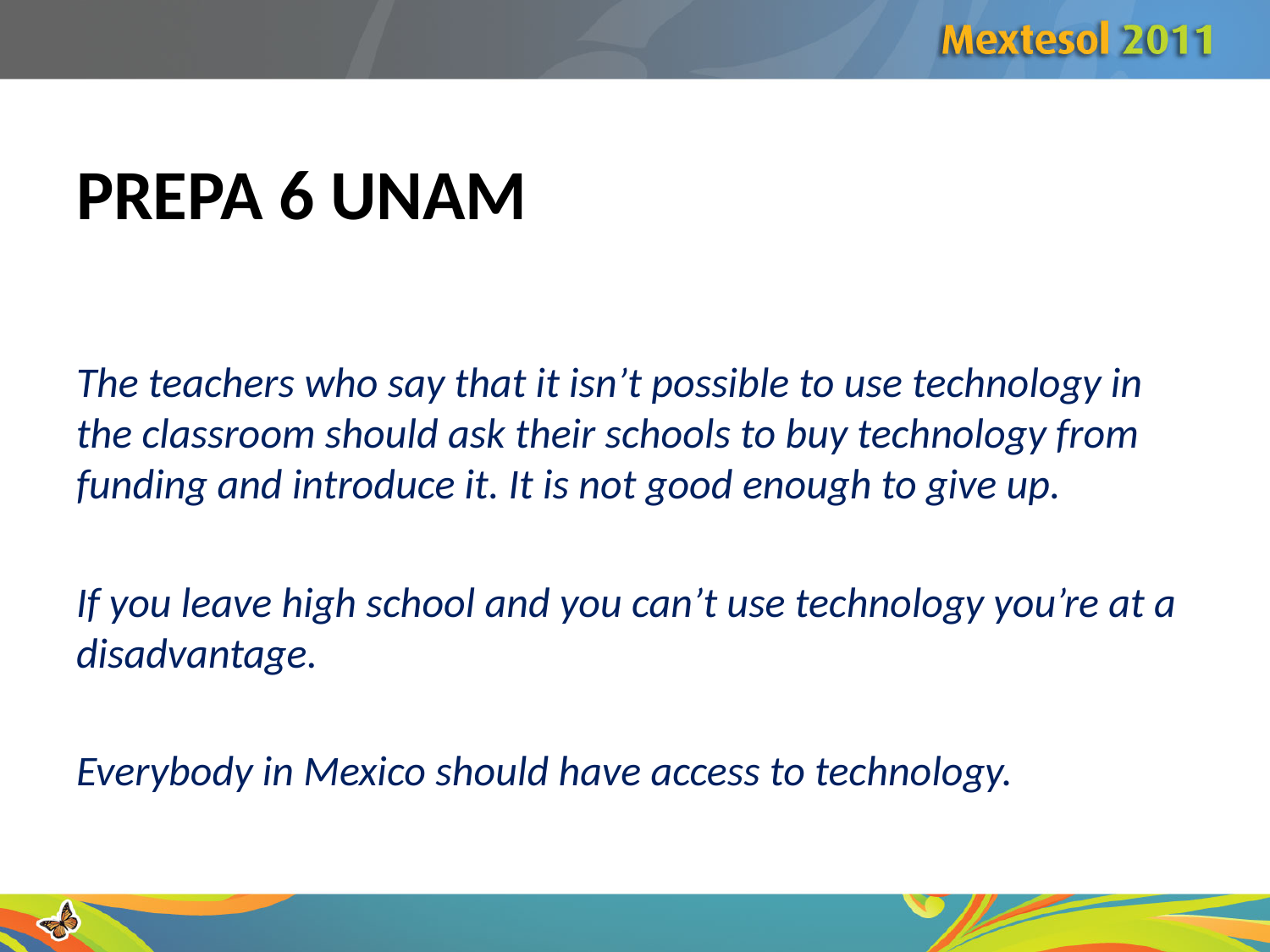

# Prepa 6 unam
The teachers who say that it isn’t possible to use technology in the classroom should ask their schools to buy technology from funding and introduce it. It is not good enough to give up.

If you leave high school and you can’t use technology you’re at a disadvantage.

Everybody in Mexico should have access to technology.